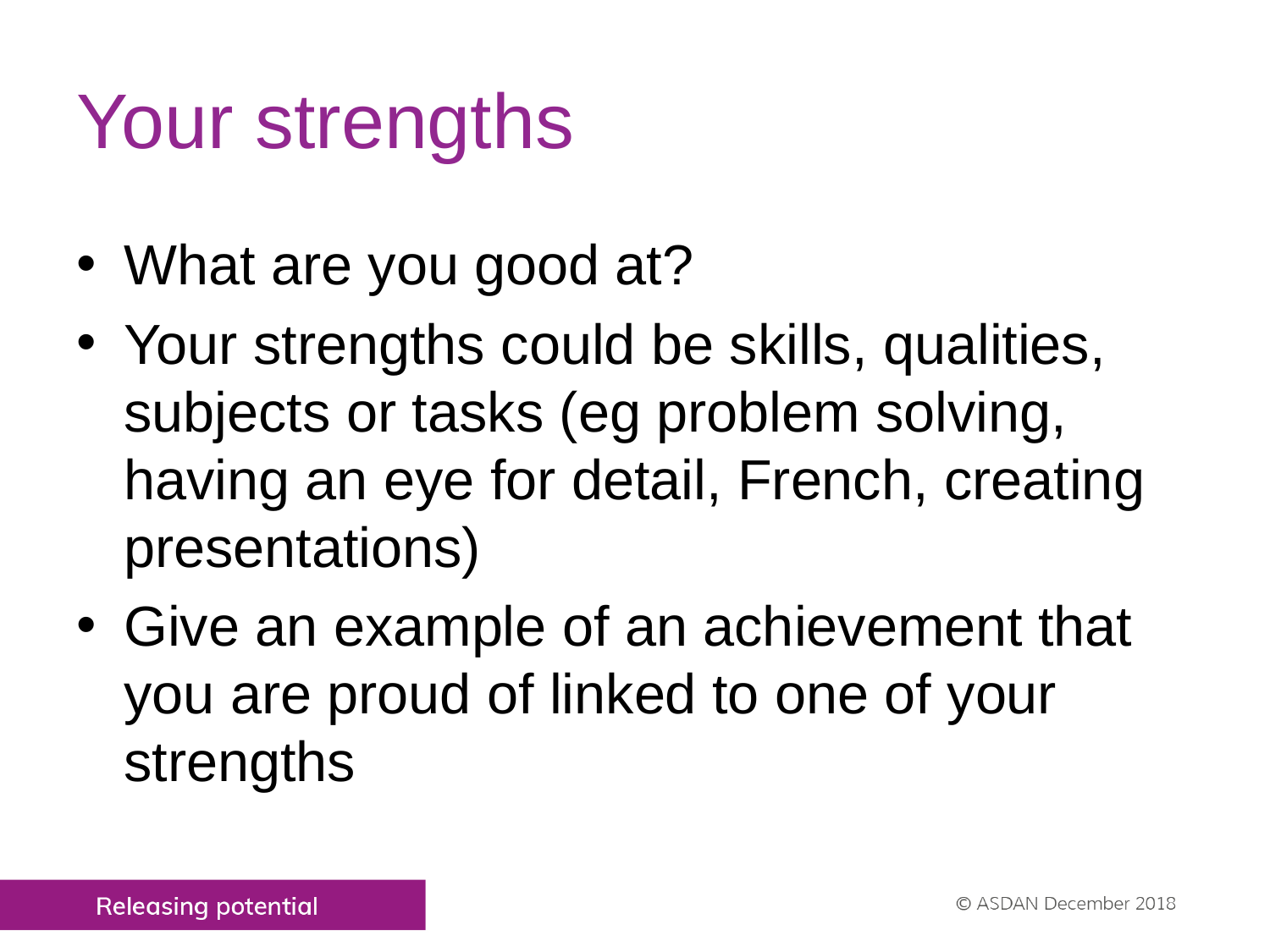

# Your strengths
What are you good at?
Your strengths could be skills, qualities, subjects or tasks (eg problem solving, having an eye for detail, French, creating presentations)
Give an example of an achievement that you are proud of linked to one of your strengths